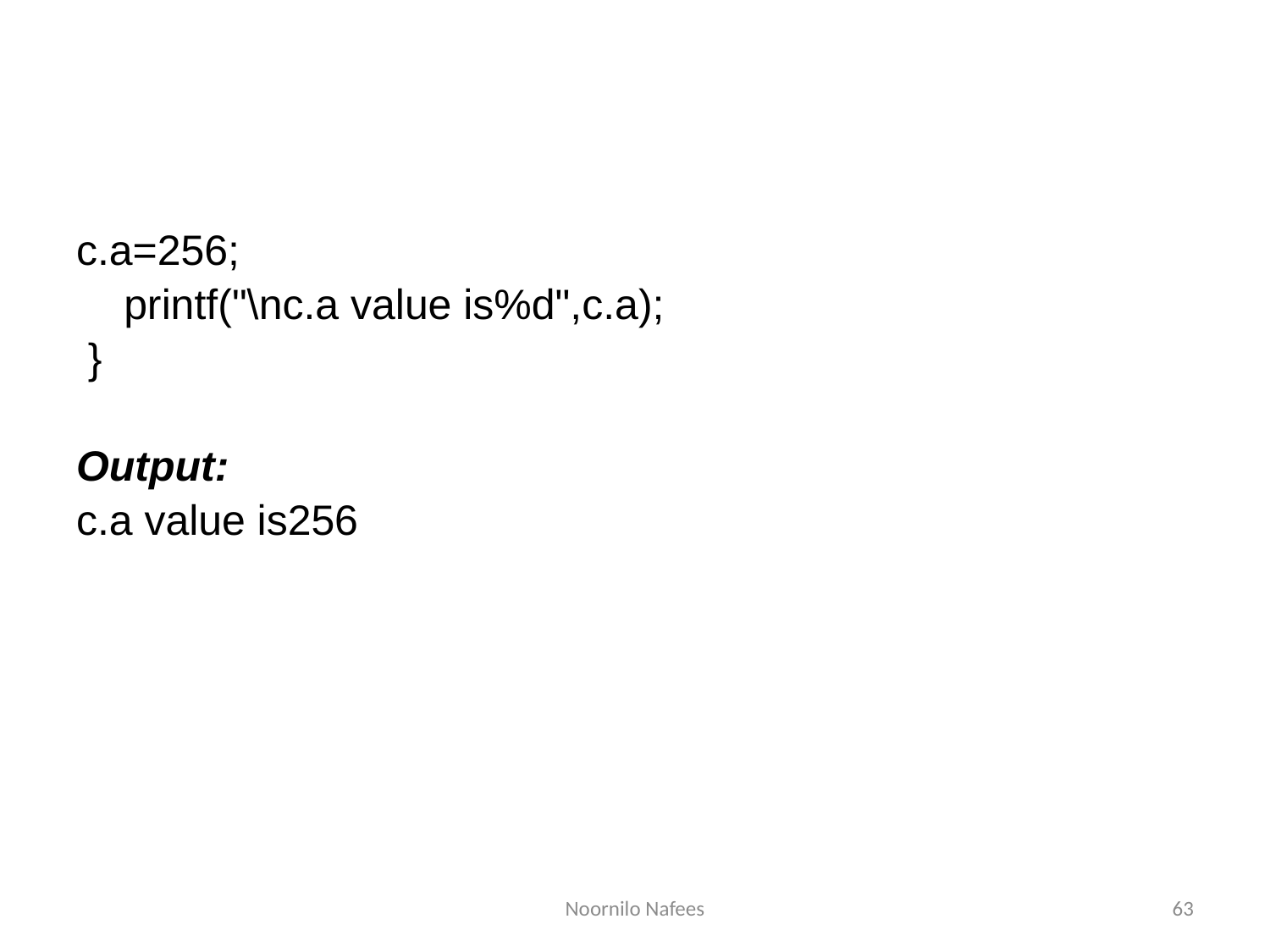

#
c.a=256;
	printf("\nc.a value is%d",c.a);
 }

Output:
c.a value is256

Noornilo Nafees
63